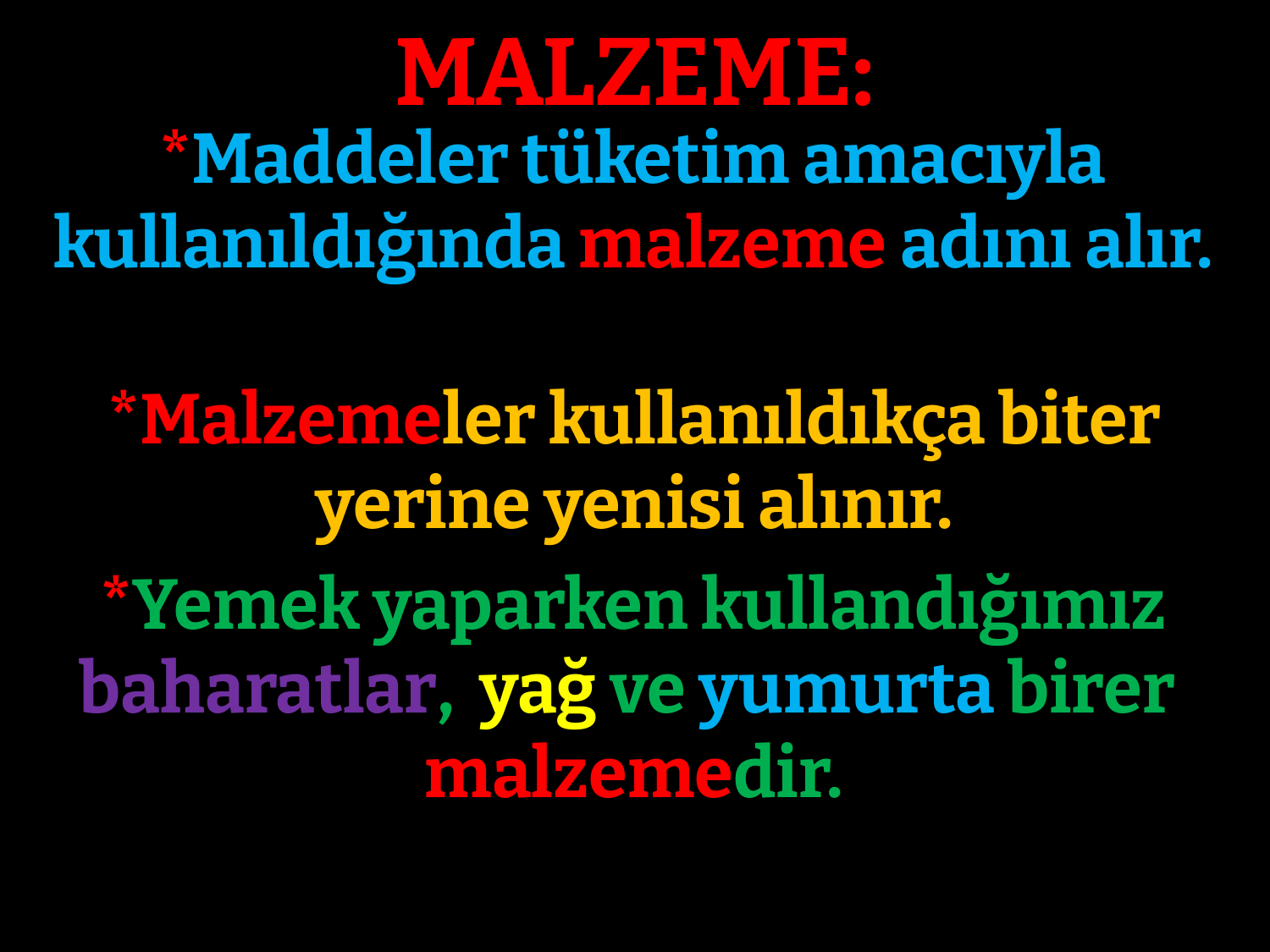

MALZEME:
*Maddeler tüketim amacıyla kullanıldığında malzeme adını alır.
#
*Malzemeler kullanıldıkça biter yerine yenisi alınır.
*Yemek yaparken kullandığımız baharatlar,  yağ ve yumurta birer  malzemedir.